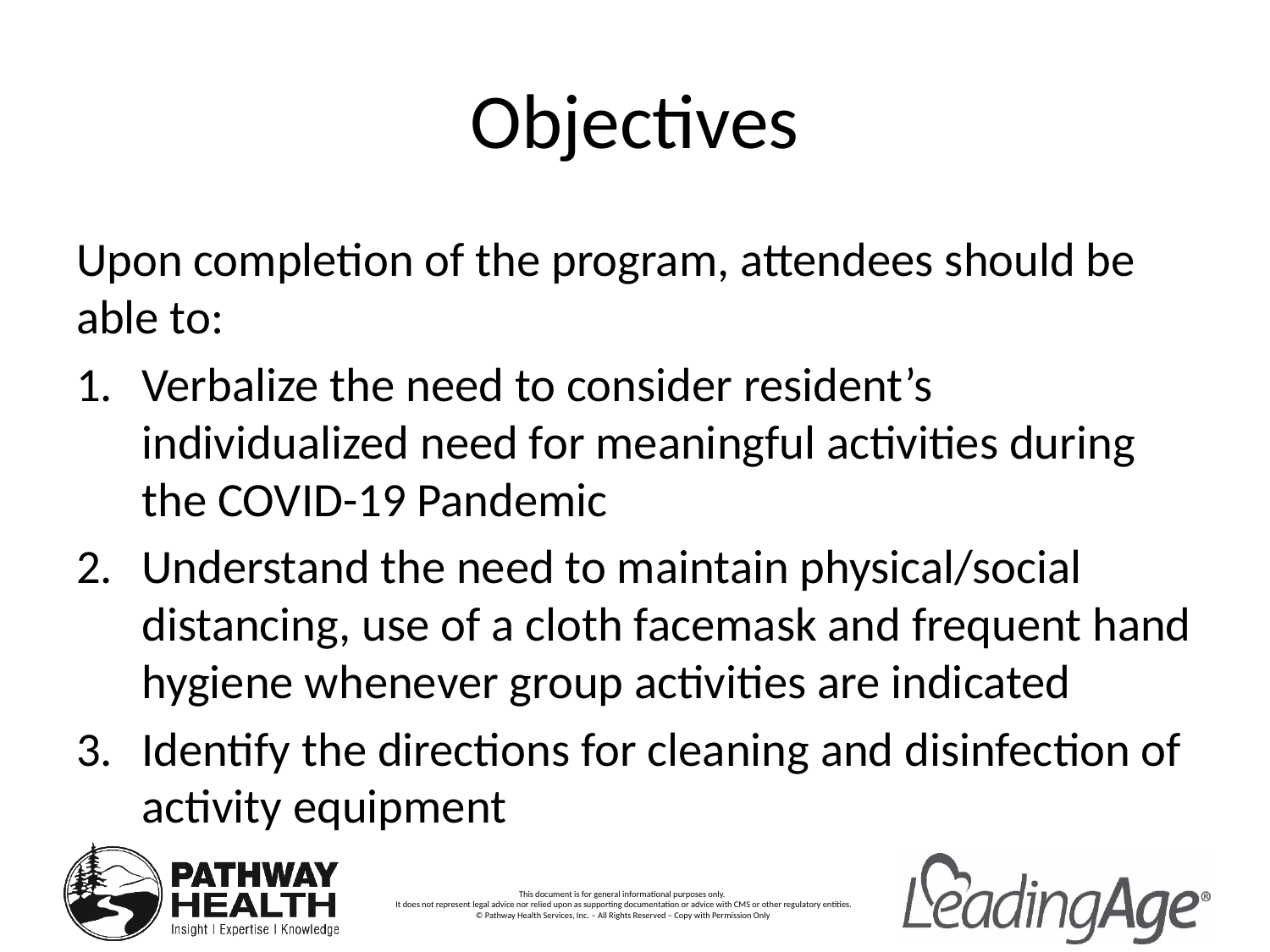

# Objectives
Upon completion of the program, attendees should be able to:
Verbalize the need to consider resident’s individualized need for meaningful activities during the COVID-19 Pandemic
Understand the need to maintain physical/social distancing, use of a cloth facemask and frequent hand hygiene whenever group activities are indicated
Identify the directions for cleaning and disinfection of activity equipment